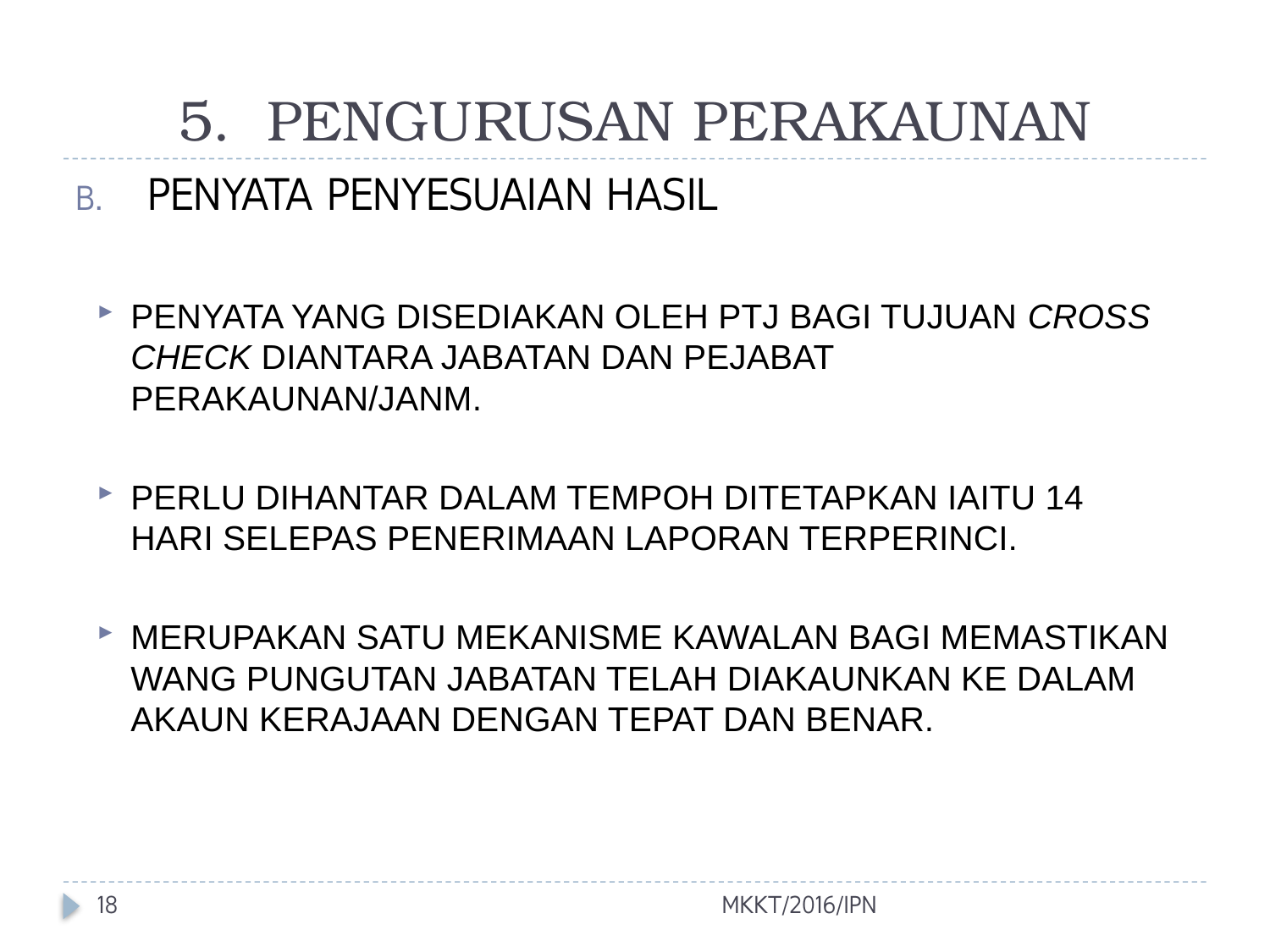

# 5.  PENGURUSAN PERAKAUNAN
PENYATA PENYESUAIAN HASIL
PENYATA YANG DISEDIAKAN OLEH PTJ BAGI TUJUAN CROSS CHECK DIANTARA JABATAN DAN PEJABAT PERAKAUNAN/JANM.

PERLU DIHANTAR DALAM TEMPOH DITETAPKAN IAITU 14 HARI SELEPAS PENERIMAAN LAPORAN TERPERINCI.

MERUPAKAN SATU MEKANISME KAWALAN BAGI MEMASTIKAN WANG PUNGUTAN JABATAN TELAH DIAKAUNKAN KE DALAM AKAUN KERAJAAN DENGAN TEPAT DAN BENAR.

18
MKKT/2016/IPN